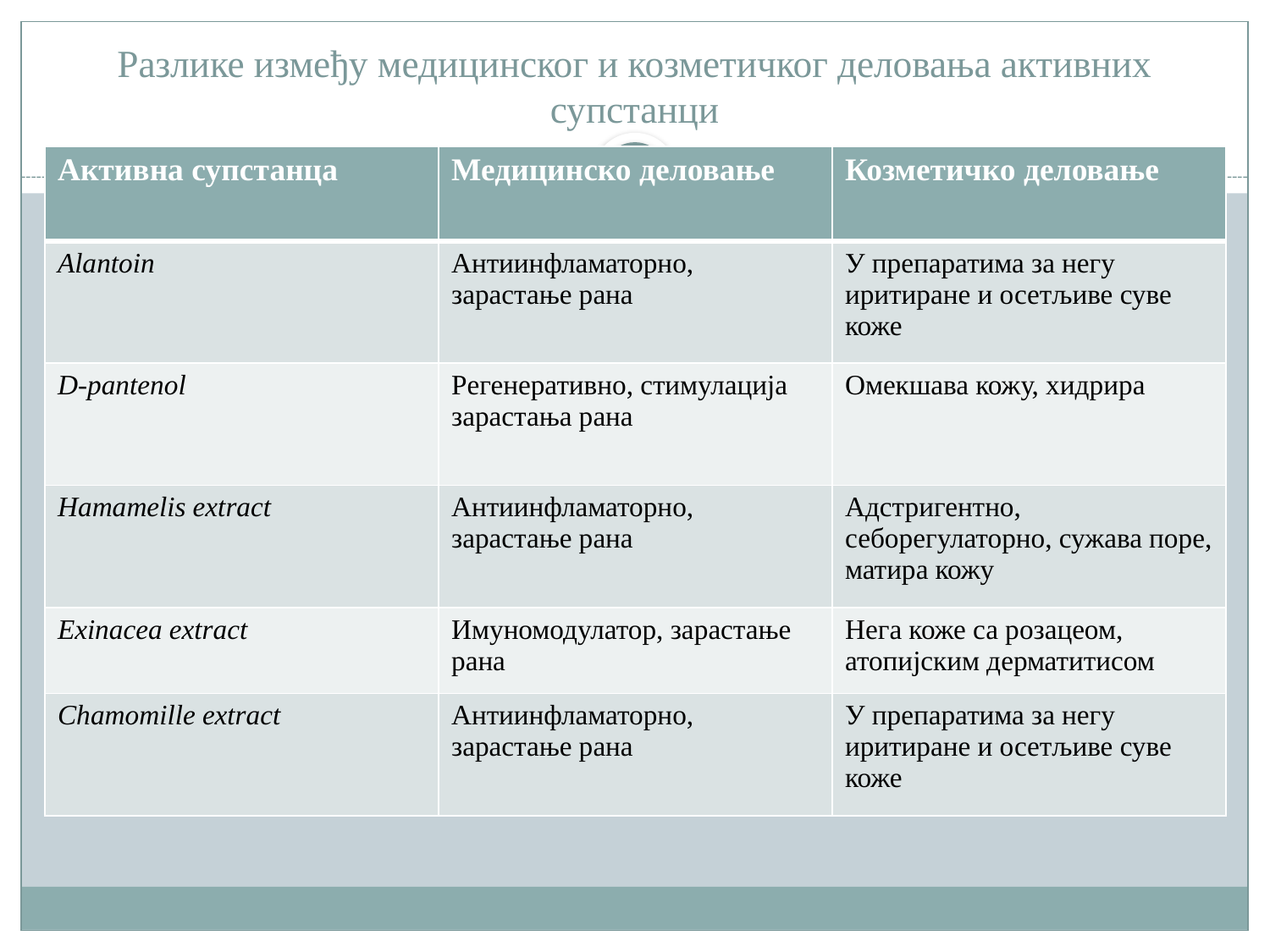

# Разлике између медицинског и козметичког деловања активних супстанци
| Активна супстанца | Медицинско деловање | Козметичко деловање |
| --- | --- | --- |
| Alantoin | Антиинфламаторно, зарастање рана | У препаратима за негу иритиране и осетљиве суве коже |
| D-pantenol | Регенеративно, стимулација зарастања рана | Омекшава кожу, хидрира |
| Hamamelis extract | Антиинфламаторно, зарастање рана | Aдстригентно, себорегулаторно, сужава поре, матира кожу |
| Exinacea extract | Имуномодулатор, зарастање рана | Нега коже са розацеом, атопијским дерматитисом |
| Chamomille extract | Антиинфламаторно, зарастање рана | У препаратима за негу иритиране и осетљиве суве коже |